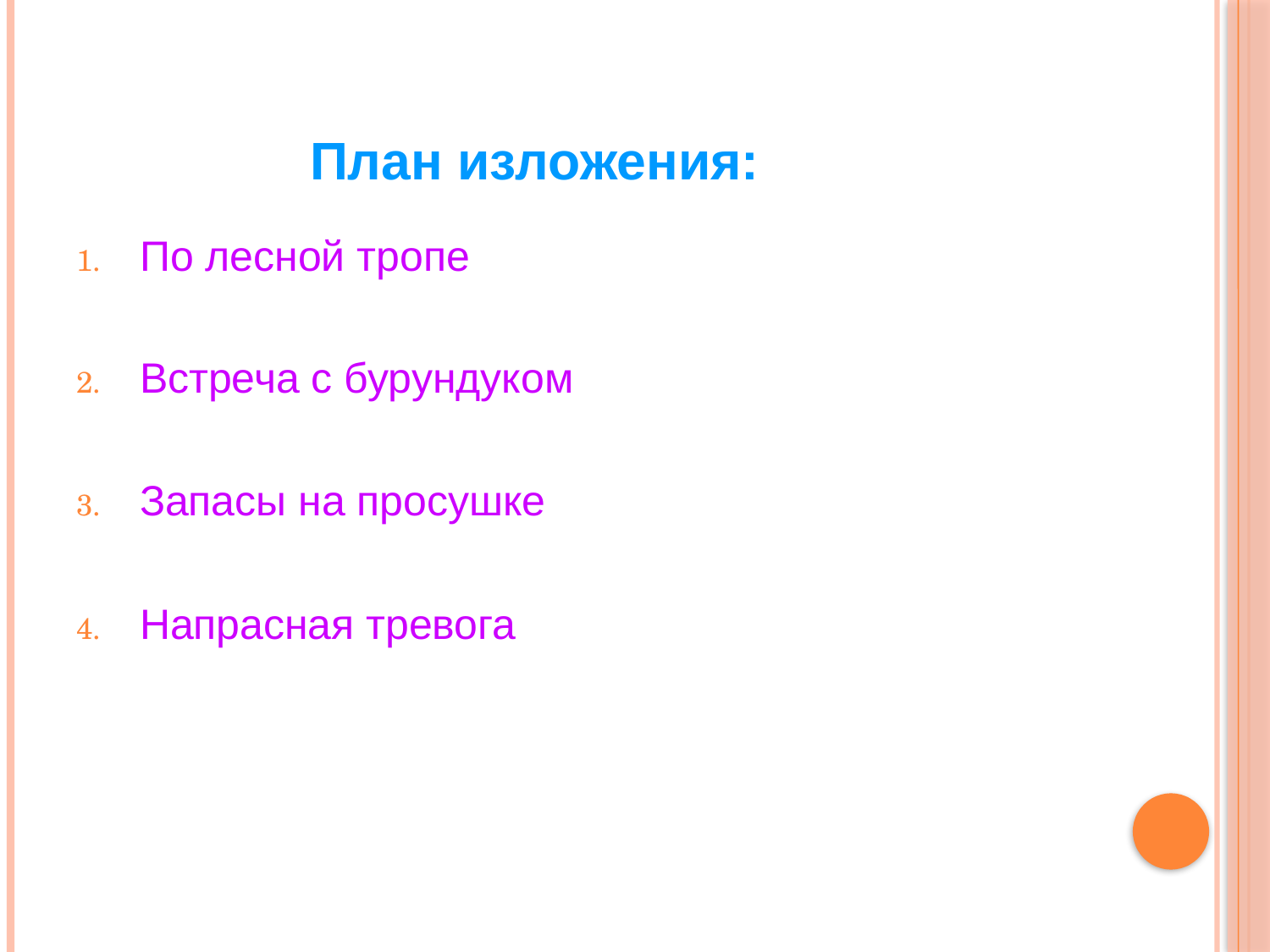

# План изложения:
По лесной тропе

Встреча с бурундуком

Запасы на просушке

Напрасная тревога